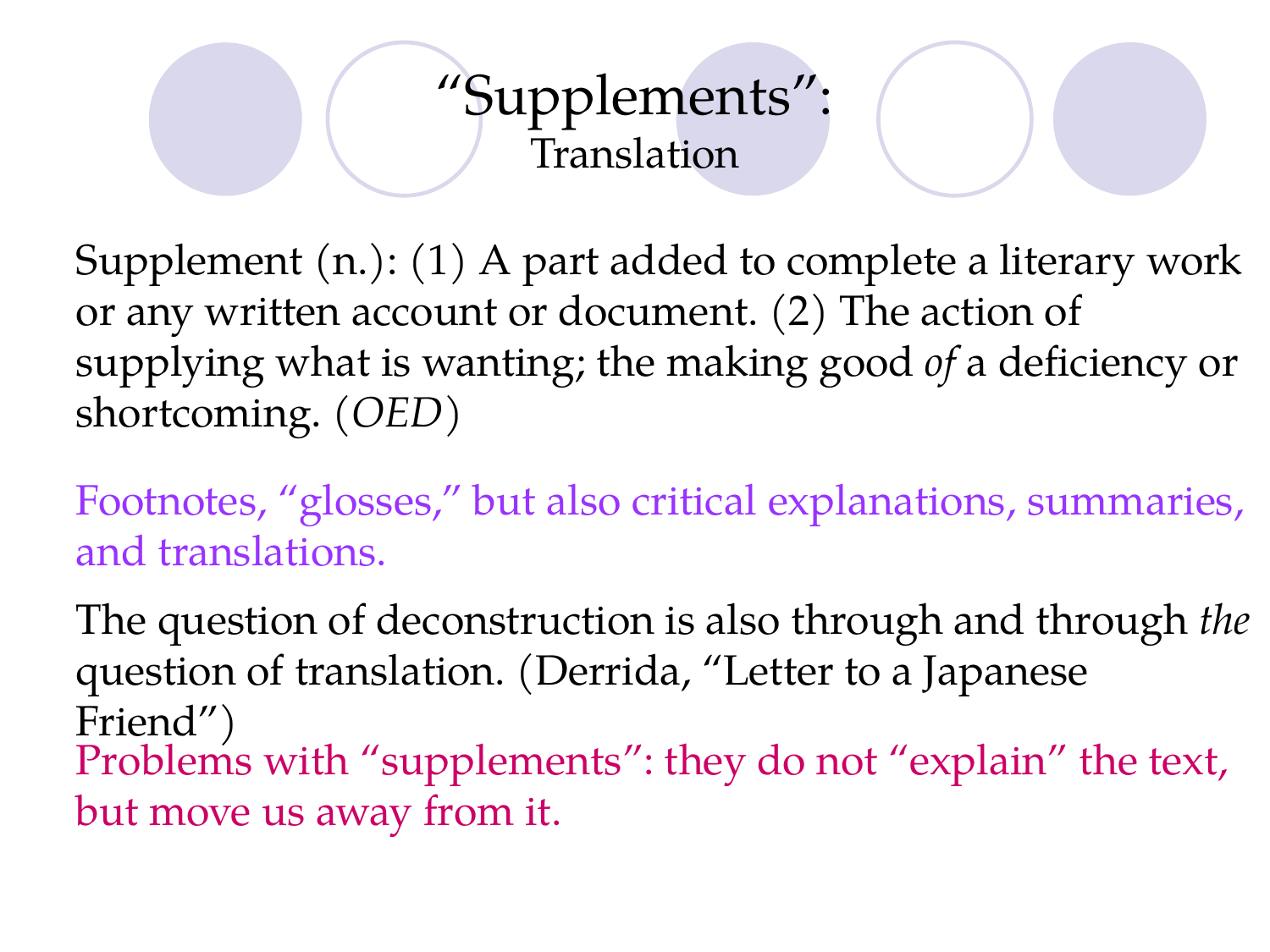

# “Supplements”: Translation
Supplement (n.): (1) A part added to complete a literary work or any written account or document. (2) The action of supplying what is wanting; the making good of a deficiency or shortcoming. (OED)
Footnotes, “glosses,” but also critical explanations, summaries, and translations.
The question of deconstruction is also through and through the question of translation. (Derrida, “Letter to a Japanese Friend”)
Problems with “supplements”: they do not “explain” the text, but move us away from it.